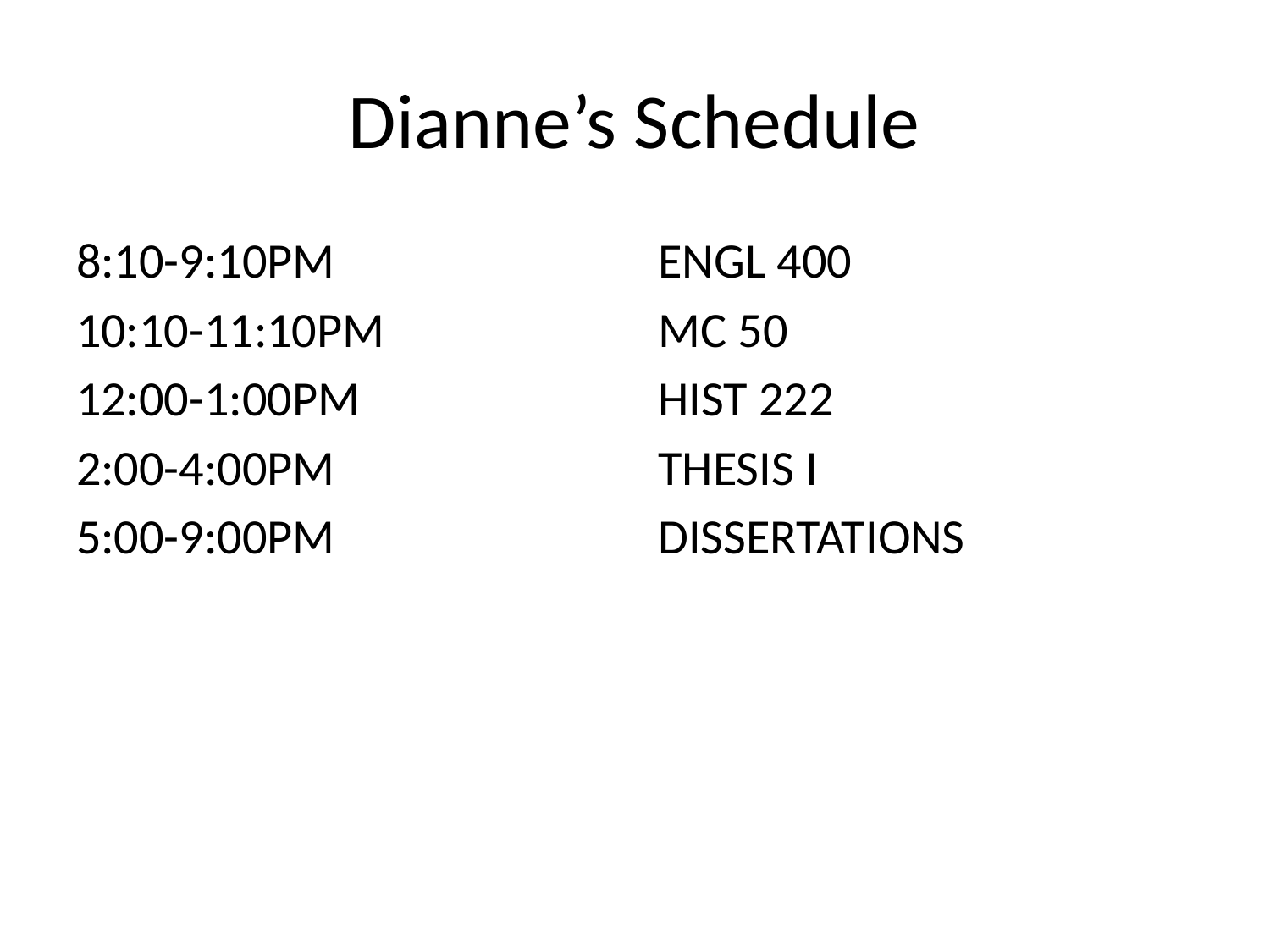

# Dianne’s Schedule
8:10-9:10PM
10:10-11:10PM
12:00-1:00PM
2:00-4:00PM
5:00-9:00PM
ENGL 400
MC 50
HIST 222
THESIS I
DISSERTATIONS